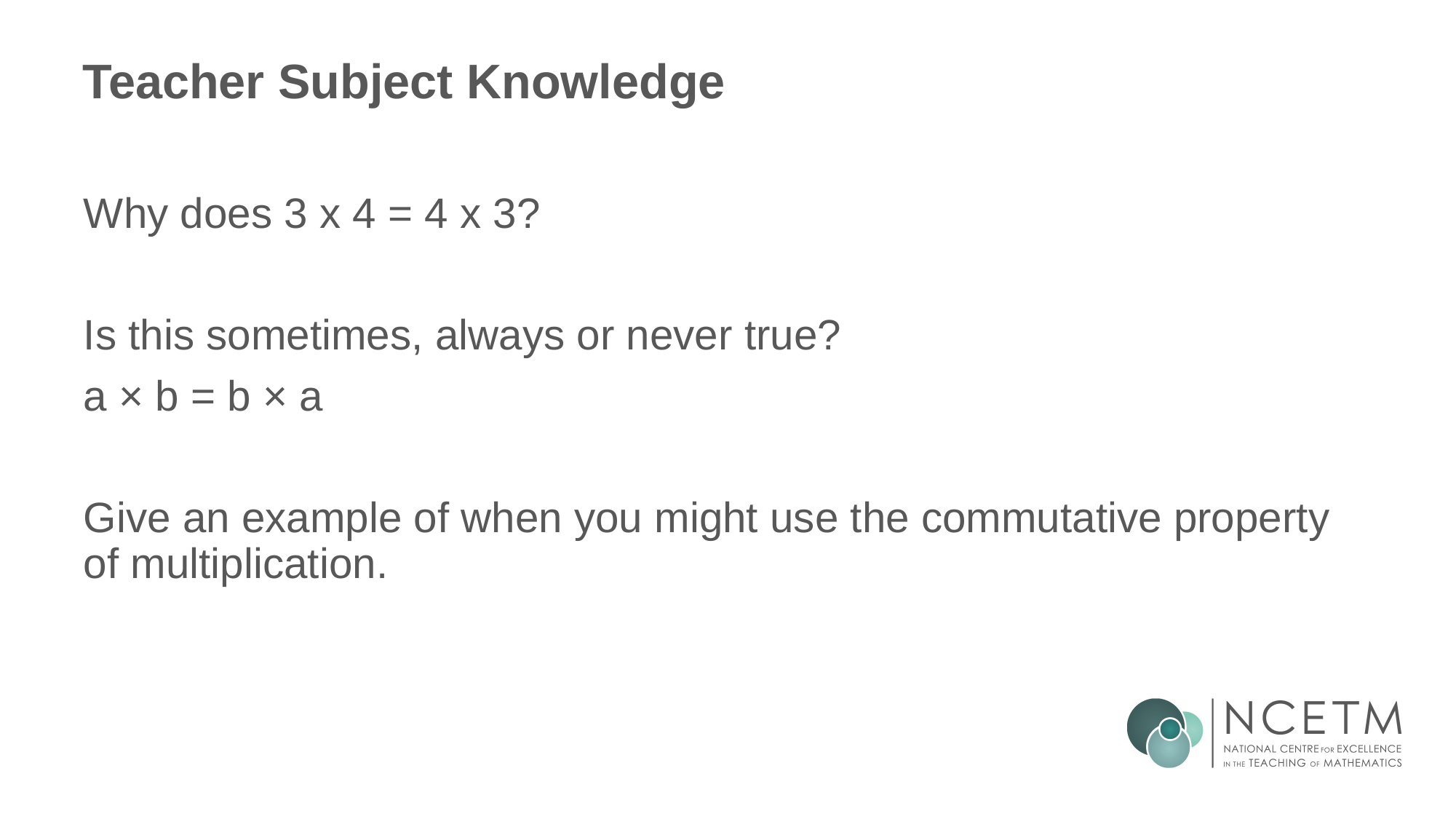

# Teacher Subject Knowledge
Why does 3 x 4 = 4 x 3?

Is this sometimes, always or never true?
a × b = b × a

Give an example of when you might use the commutative property of multiplication.